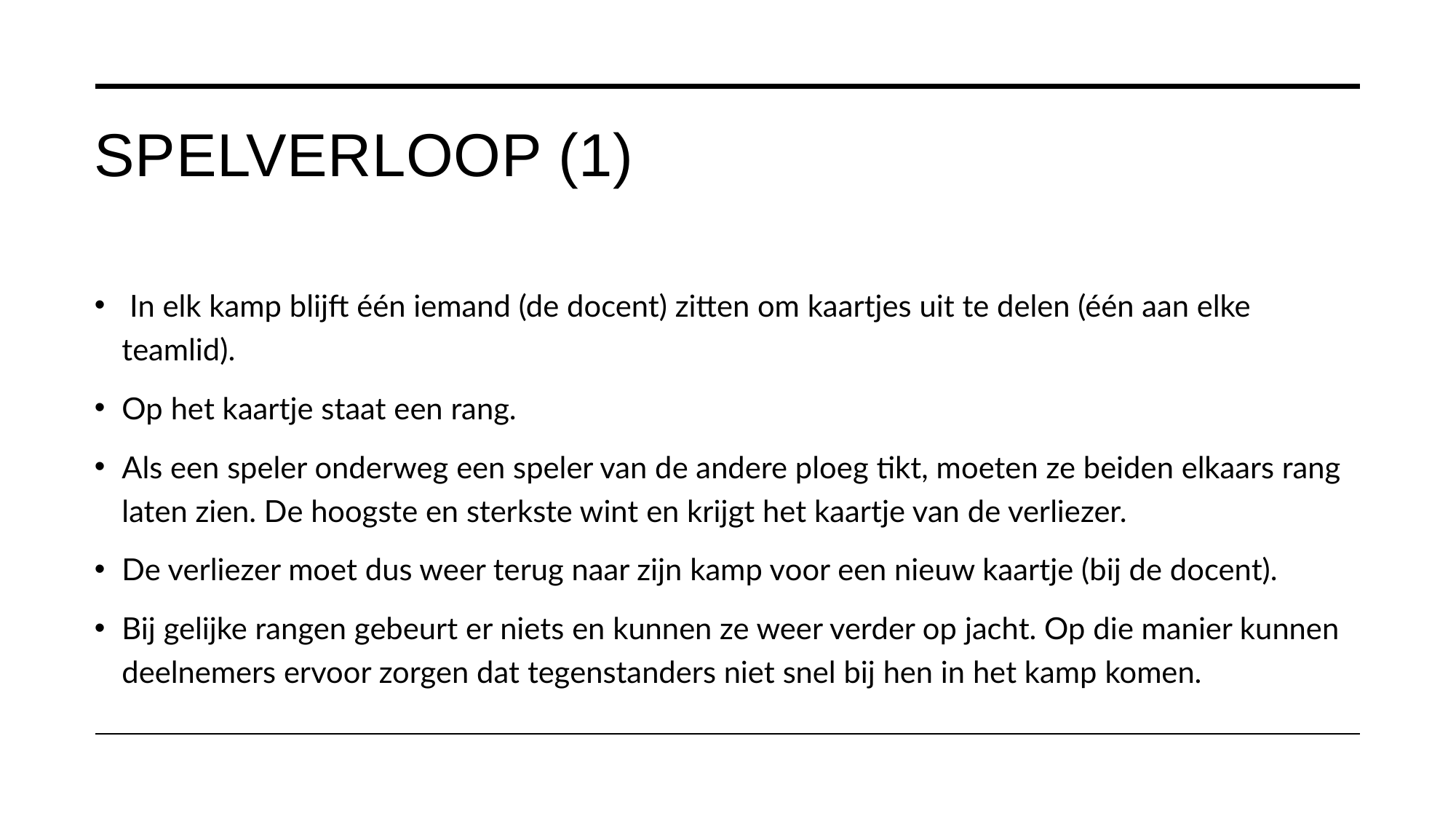

# Spelverloop (1)
 In elk kamp blijft één iemand (de docent) zitten om kaartjes uit te delen (één aan elke teamlid).
Op het kaartje staat een rang.
Als een speler onderweg een speler van de andere ploeg tikt, moeten ze beiden elkaars rang laten zien. De hoogste en sterkste wint en krijgt het kaartje van de verliezer.
De verliezer moet dus weer terug naar zijn kamp voor een nieuw kaartje (bij de docent).
Bij gelijke rangen gebeurt er niets en kunnen ze weer verder op jacht. Op die manier kunnen deelnemers ervoor zorgen dat tegenstanders niet snel bij hen in het kamp komen.